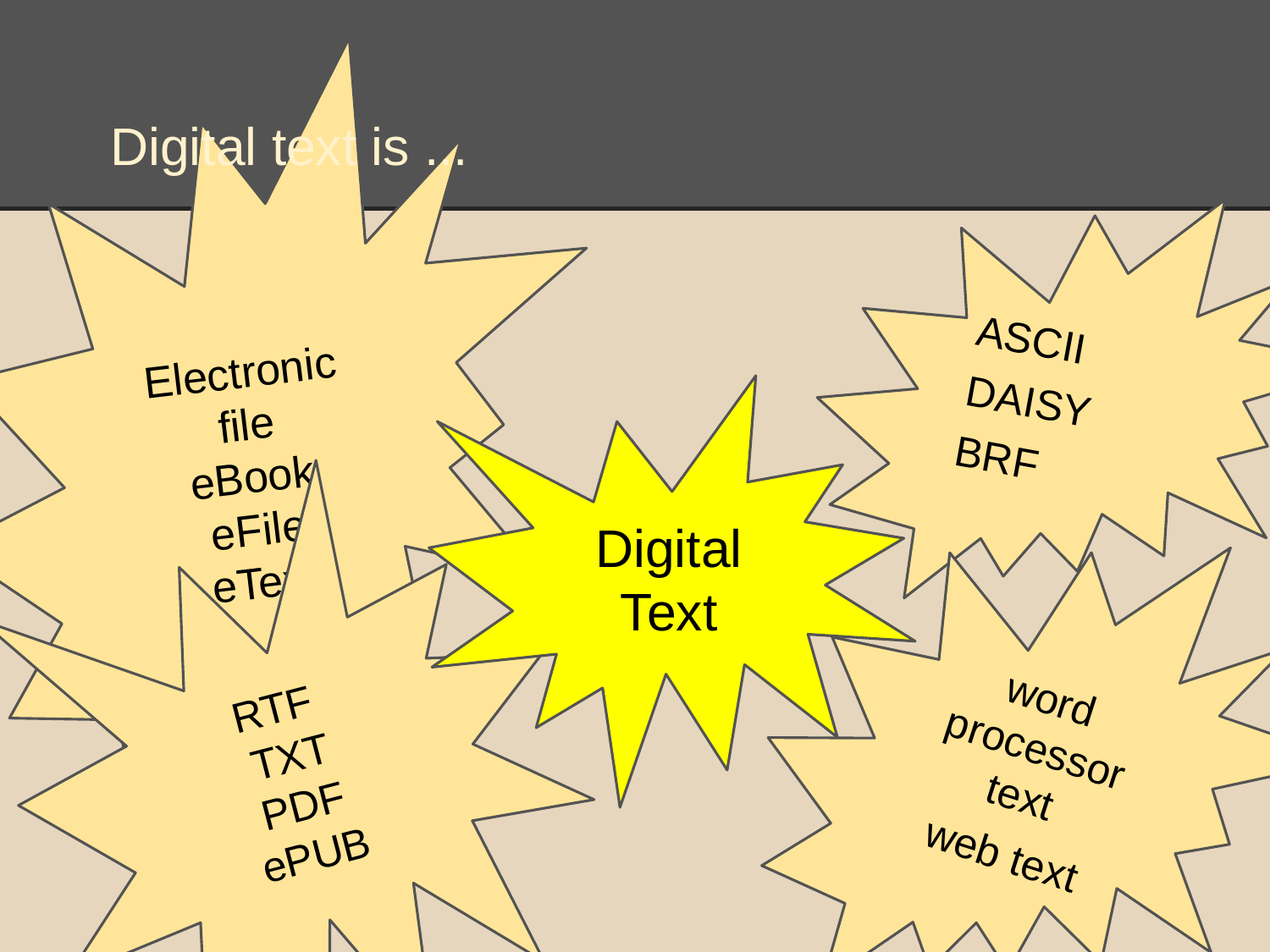

# Digital text is ...
ASCII
DAISY
BRF

Electronic file
eBook
eFile
eText
Digital Text
word processor
text
web text
RTF
TXT
PDF
ePUB